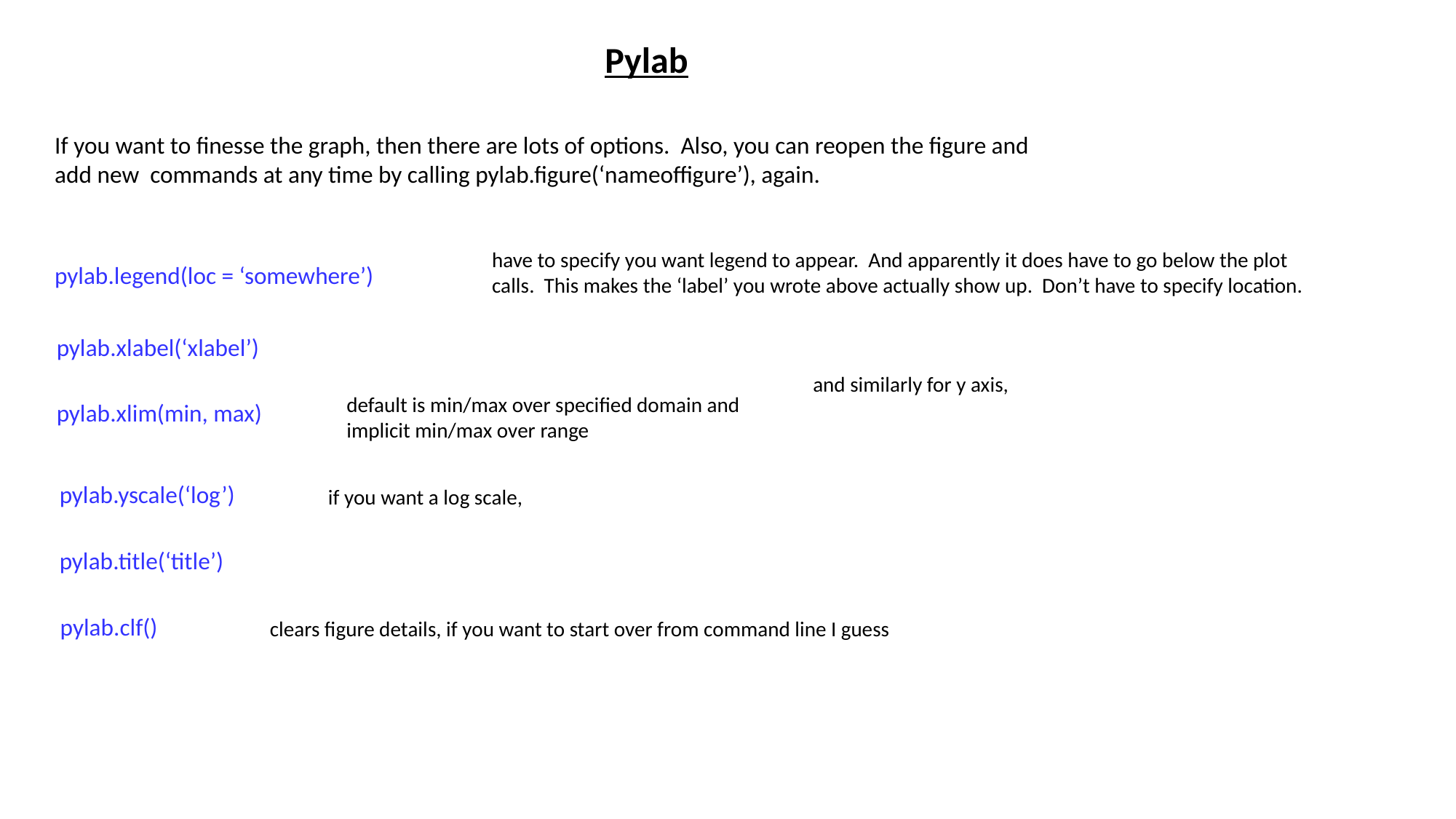

Pylab
If you want to finesse the graph, then there are lots of options.  Also, you can reopen the figure and add new  commands at any time by calling pylab.figure(‘nameoffigure’), again.
have to specify you want legend to appear.  And apparently it does have to go below the plot calls.  This makes the ‘label’ you wrote above actually show up.  Don’t have to specify location.
pylab.legend(loc = ‘somewhere’)
pylab.xlabel(‘xlabel’)
and similarly for y axis,
default is min/max over specified domain and implicit min/max over range
pylab.xlim(min, max)
pylab.yscale(‘log’)
if you want a log scale,
pylab.title(‘title’)
pylab.clf()
clears figure details, if you want to start over from command line I guess